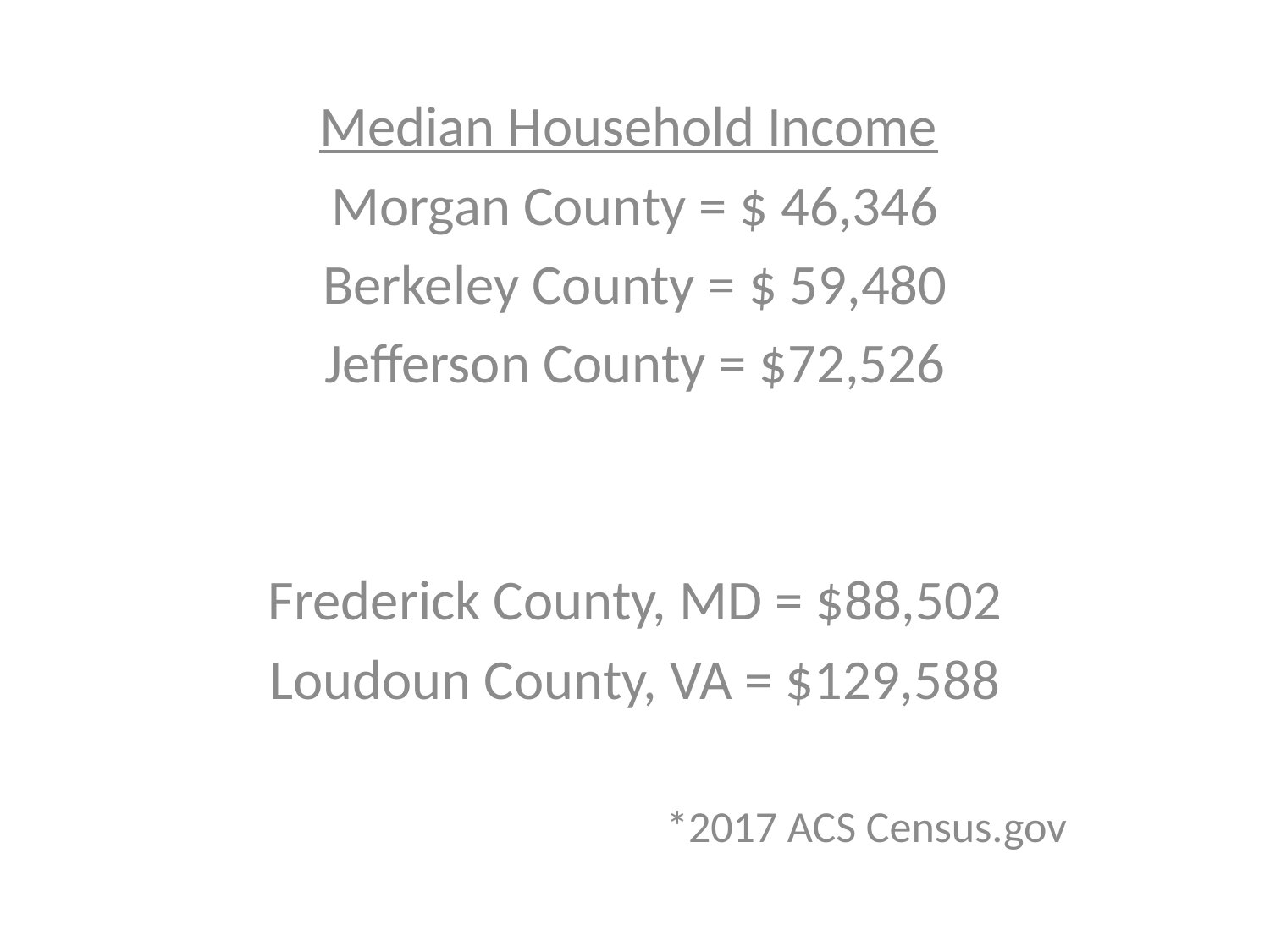

Median Household Income
Morgan County = $ 46,346
Berkeley County = $ 59,480
Jefferson County = $72,526

Frederick County, MD = $88,502
Loudoun County, VA = $129,588

*2017 ACS Census.gov